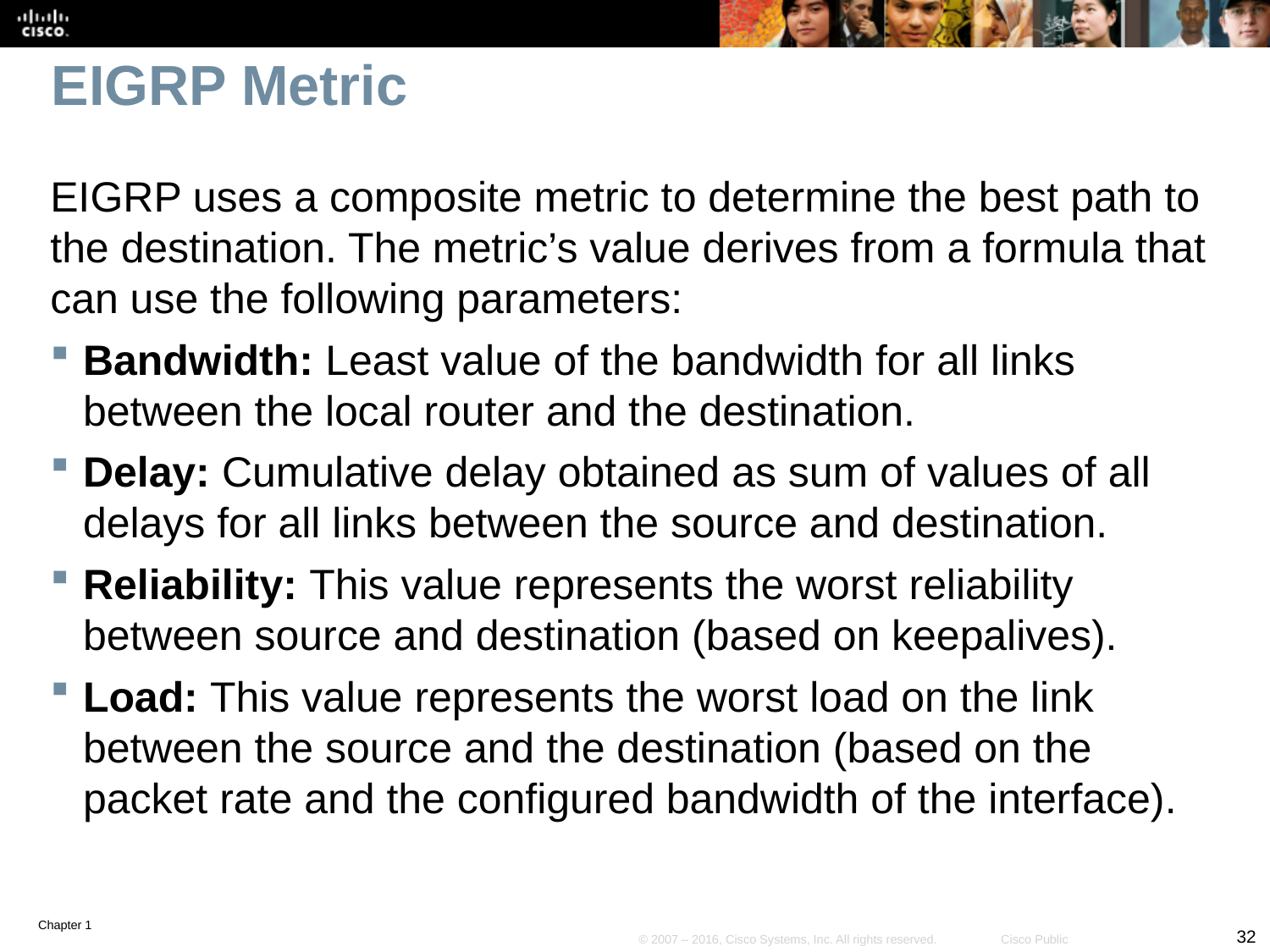

# EIGRP Metric
EIGRP uses a composite metric to determine the best path to the destination. The metric’s value derives from a formula that can use the following parameters:
Bandwidth: Least value of the bandwidth for all links between the local router and the destination.
Delay: Cumulative delay obtained as sum of values of all delays for all links between the source and destination.
Reliability: This value represents the worst reliability between source and destination (based on keepalives).
Load: This value represents the worst load on the link between the source and the destination (based on the packet rate and the configured bandwidth of the interface).